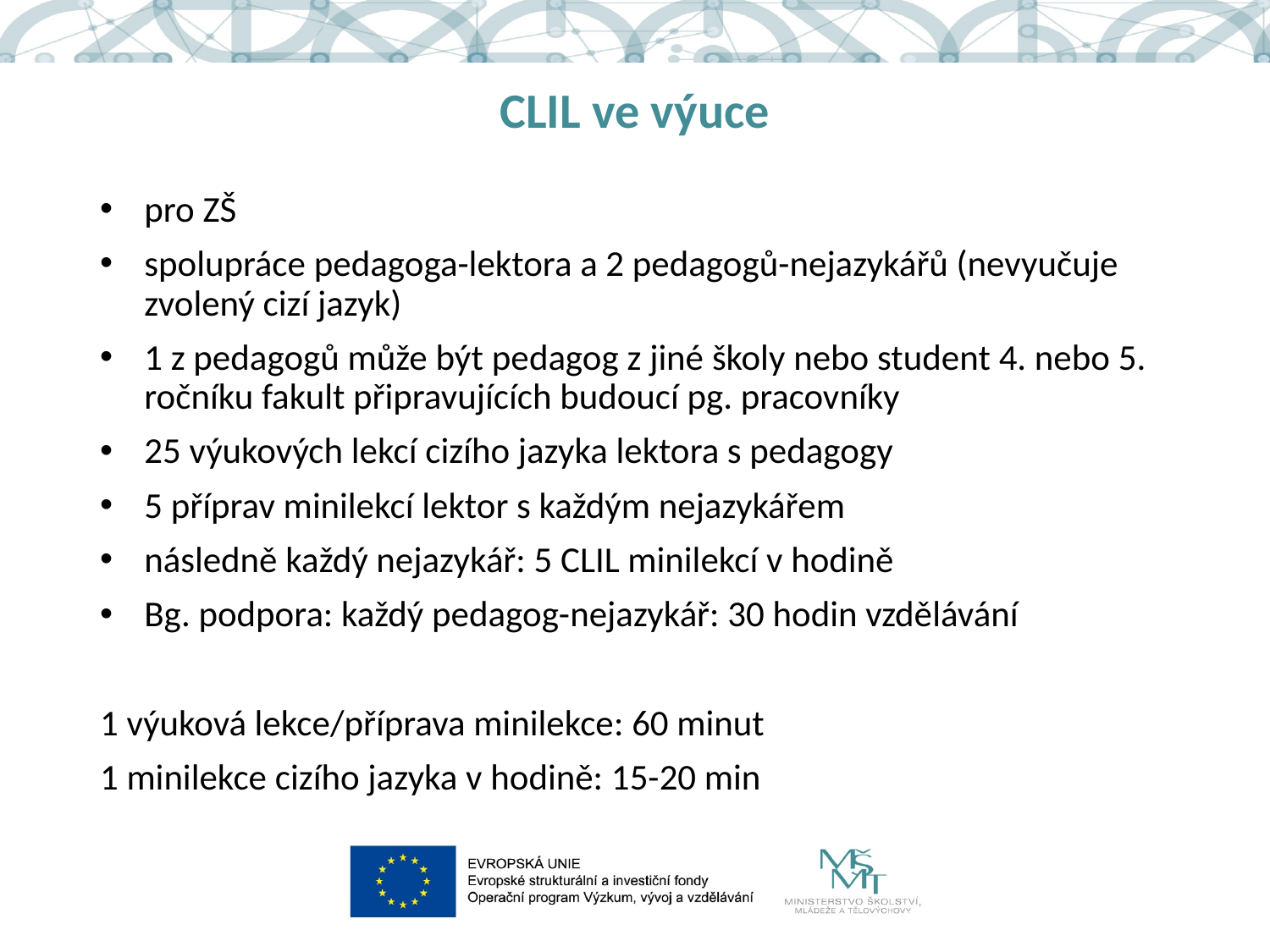

# CLIL ve výuce
pro ZŠ
spolupráce pedagoga-lektora a 2 pedagogů-nejazykářů (nevyučuje zvolený cizí jazyk)
1 z pedagogů může být pedagog z jiné školy nebo student 4. nebo 5. ročníku fakult připravujících budoucí pg. pracovníky
25 výukových lekcí cizího jazyka lektora s pedagogy
5 příprav minilekcí lektor s každým nejazykářem
následně každý nejazykář: 5 CLIL minilekcí v hodině
Bg. podpora: každý pedagog-nejazykář: 30 hodin vzdělávání

1 výuková lekce/příprava minilekce: 60 minut
1 minilekce cizího jazyka v hodině: 15-20 min